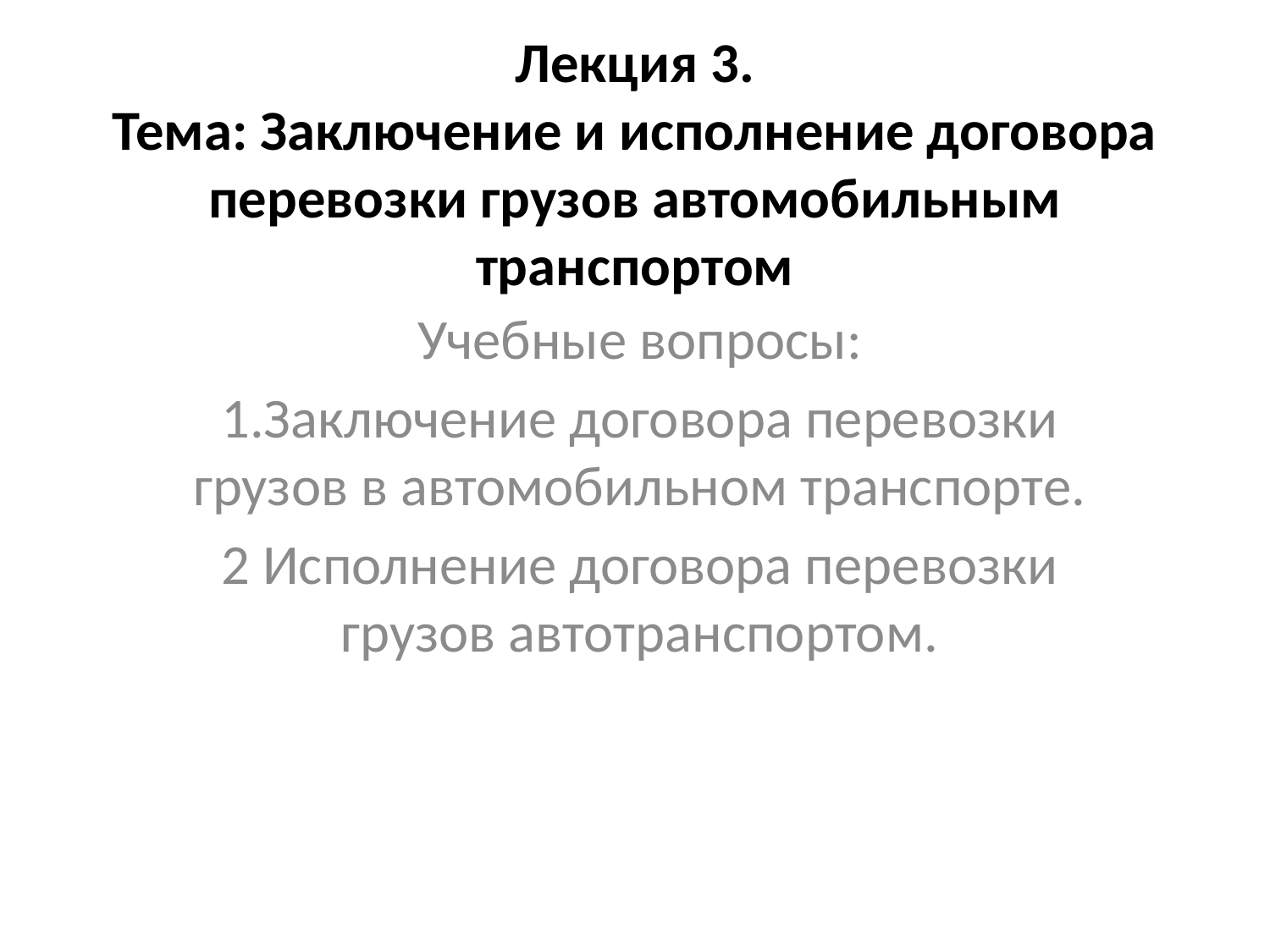

# Лекция 3. Тема: Заключение и исполнение договора перевозки грузов автомобильным транспортом
Учебные вопросы:
1.Заключение договора перевозки грузов в автомобильном транспорте.
2 Исполнение договора перевозки грузов автотранспортом.